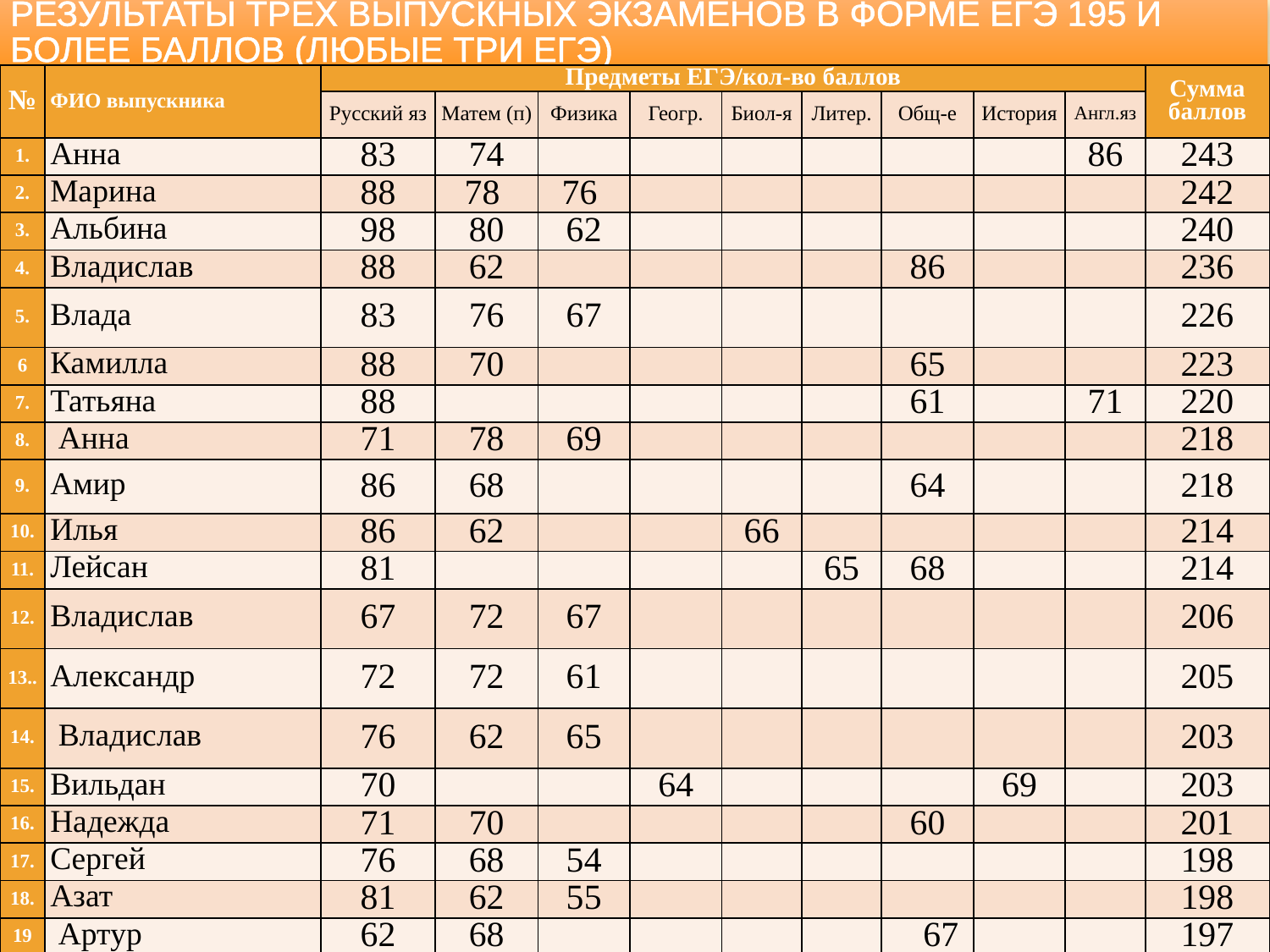

# Результаты трех выпускных экзаменов в форме ЕГЭ 195 и более баллов (любые три ЕГЭ)
| № | ФИО выпускника | Предметы ЕГЭ/кол-во баллов |  |  |  |  |  |  |  |  | Сумма баллов |
| --- | --- | --- | --- | --- | --- | --- | --- | --- | --- | --- | --- |
|  |  | Русский яз | Матем (п) | Физика | Геогр. | Биол-я | Литер. | Общ-е | История | Англ.яз |  |
| 1. | Анна | 83 | 74 |  |  |  |  |  |  | 86 | 243 |
| 2. | Марина | 88 | 78 | 76 |  |  |  |  |  |  | 242 |
| 3. | Альбина | 98 | 80 | 62 |  |  |  |  |  |  | 240 |
| 4. | Владислав | 88 | 62 |  |  |  |  | 86 |  |  | 236 |
| 5. | Влада | 83 | 76 | 67 |  |  |  |  |  |  | 226 |
| 6 | Камилла | 88 | 70 |  |  |  |  | 65 |  |  | 223 |
| 7. | Татьяна | 88 |  |  |  |  |  | 61 |  | 71 | 220 |
| 8. | Анна | 71 | 78 | 69 |  |  |  |  |  |  | 218 |
| 9. | Амир | 86 | 68 |  |  |  |  | 64 |  |  | 218 |
| 10. | Илья | 86 | 62 |  |  | 66 |  |  |  |  | 214 |
| 11. | Лейсан | 81 |  |  |  |  | 65 | 68 |  |  | 214 |
| 12. | Владислав | 67 | 72 | 67 |  |  |  |  |  |  | 206 |
| 13.. | Александр | 72 | 72 | 61 |  |  |  |  |  |  | 205 |
| 14. | Владислав | 76 | 62 | 65 |  |  |  |  |  |  | 203 |
| 15. | Вильдан | 70 |  |  | 64 |  |  |  | 69 |  | 203 |
| 16. | Надежда | 71 | 70 |  |  |  |  | 60 |  |  | 201 |
| 17. | Сергей | 76 | 68 | 54 |  |  |  |  |  |  | 198 |
| 18. | Азат | 81 | 62 | 55 |  |  |  |  |  |  | 198 |
| 19 | Артур | 62 | 68 |  |  |  |  | 67 |  |  | 197 |